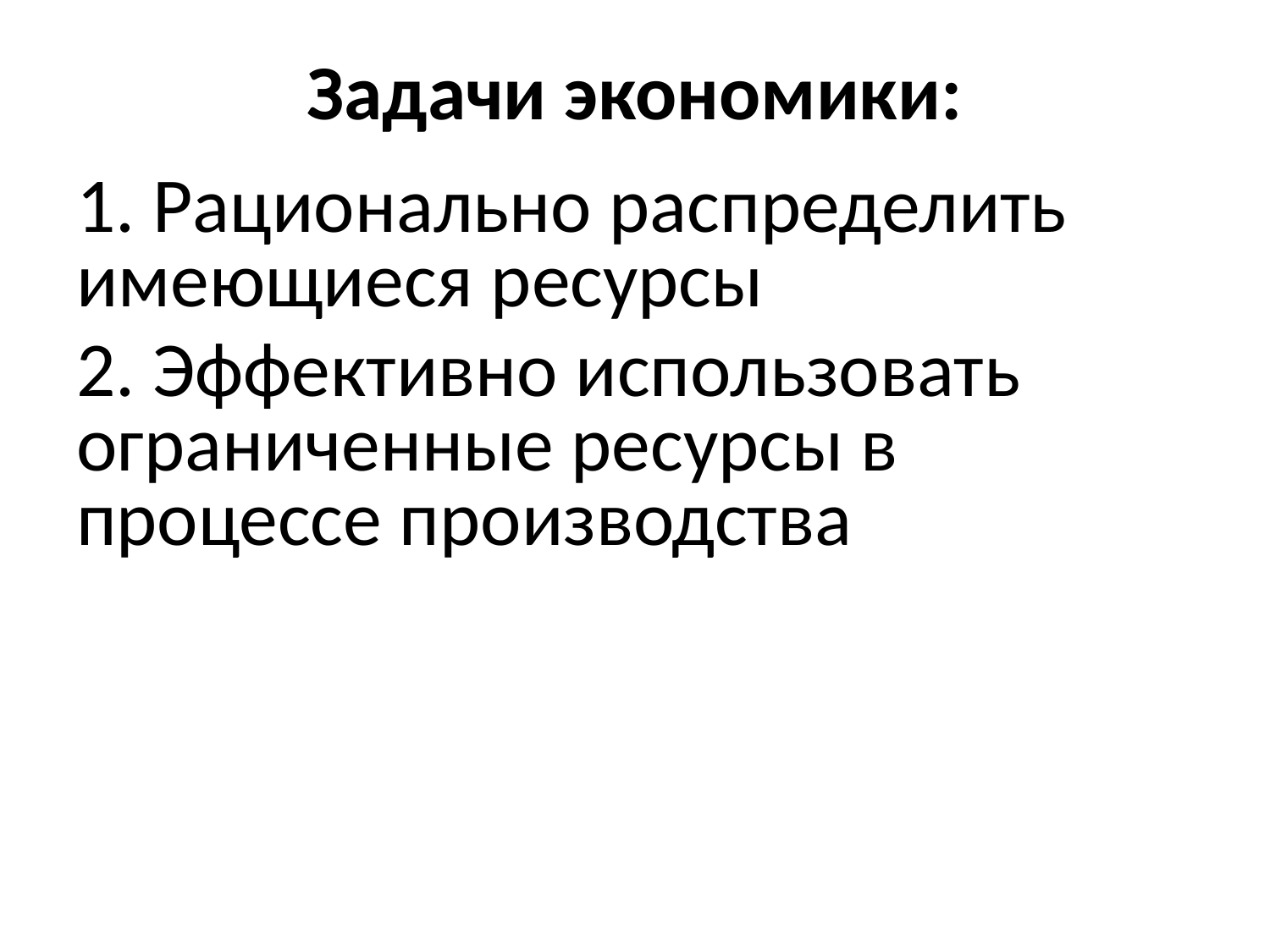

# Задачи экономики:
1. Рационально распределить имеющиеся ресурсы
2. Эффективно использовать ограниченные ресурсы в процессе производства